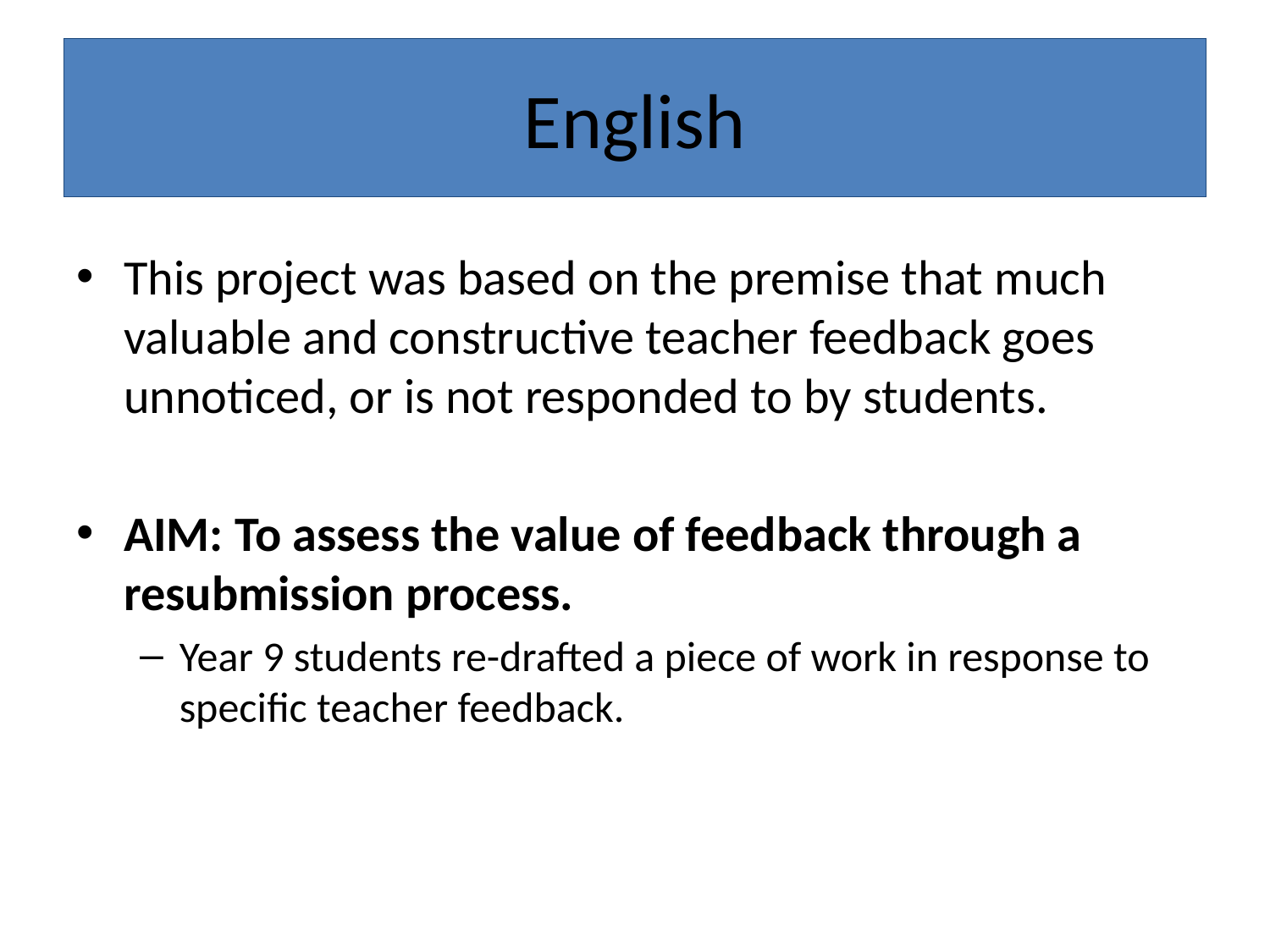

# English
This project was based on the premise that much valuable and constructive teacher feedback goes unnoticed, or is not responded to by students.

AIM: To assess the value of feedback through a resubmission process.
Year 9 students re-drafted a piece of work in response to specific teacher feedback.